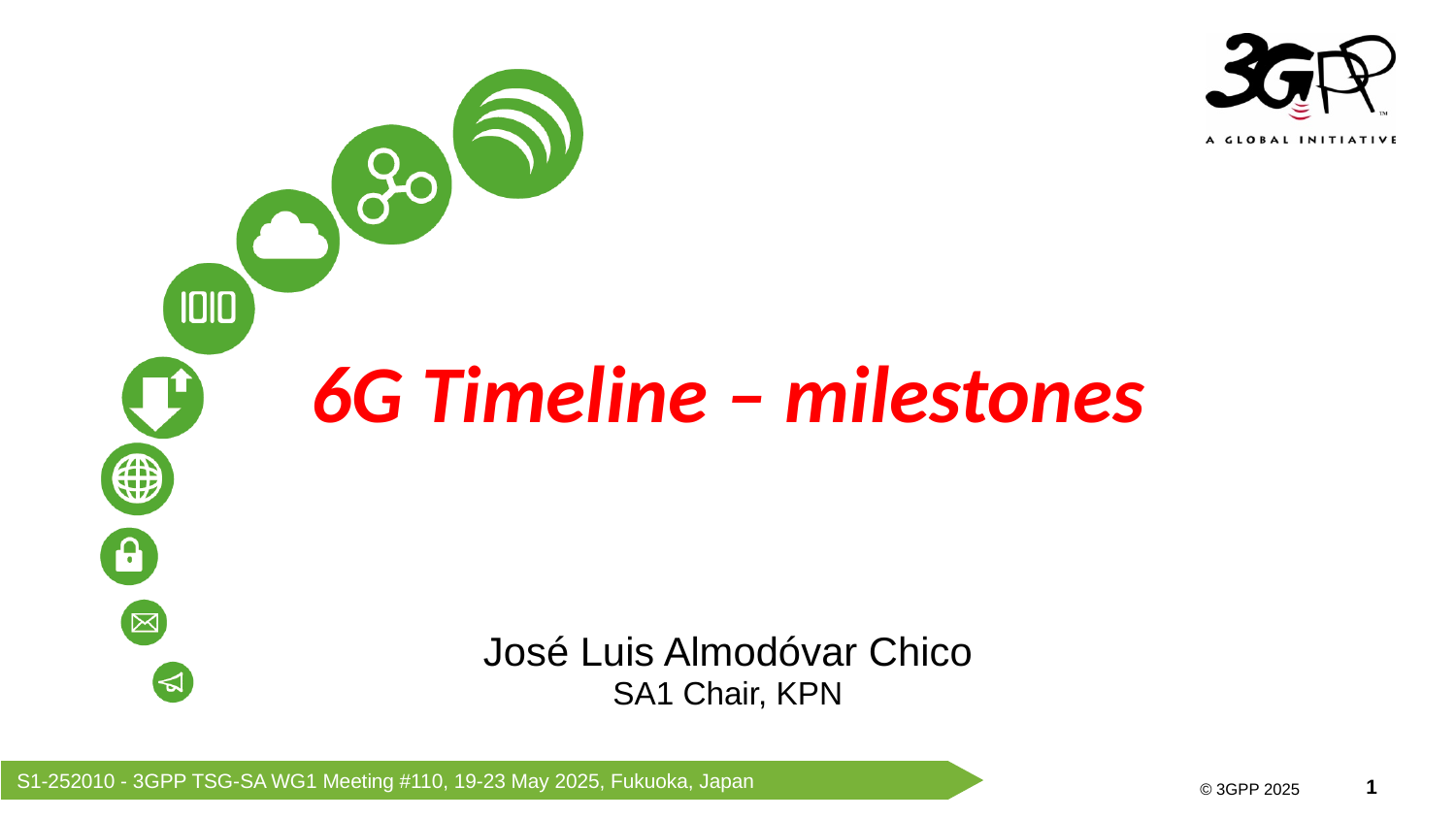

6G Timeline – milestones
José Luis Almodóvar Chico
SA1 Chair, KPN

S1-252010 - 3GPP TSG-SA WG1 Meeting #110, 19-23 May 2025, Fukuoka, Japan

© 3GPP 2025